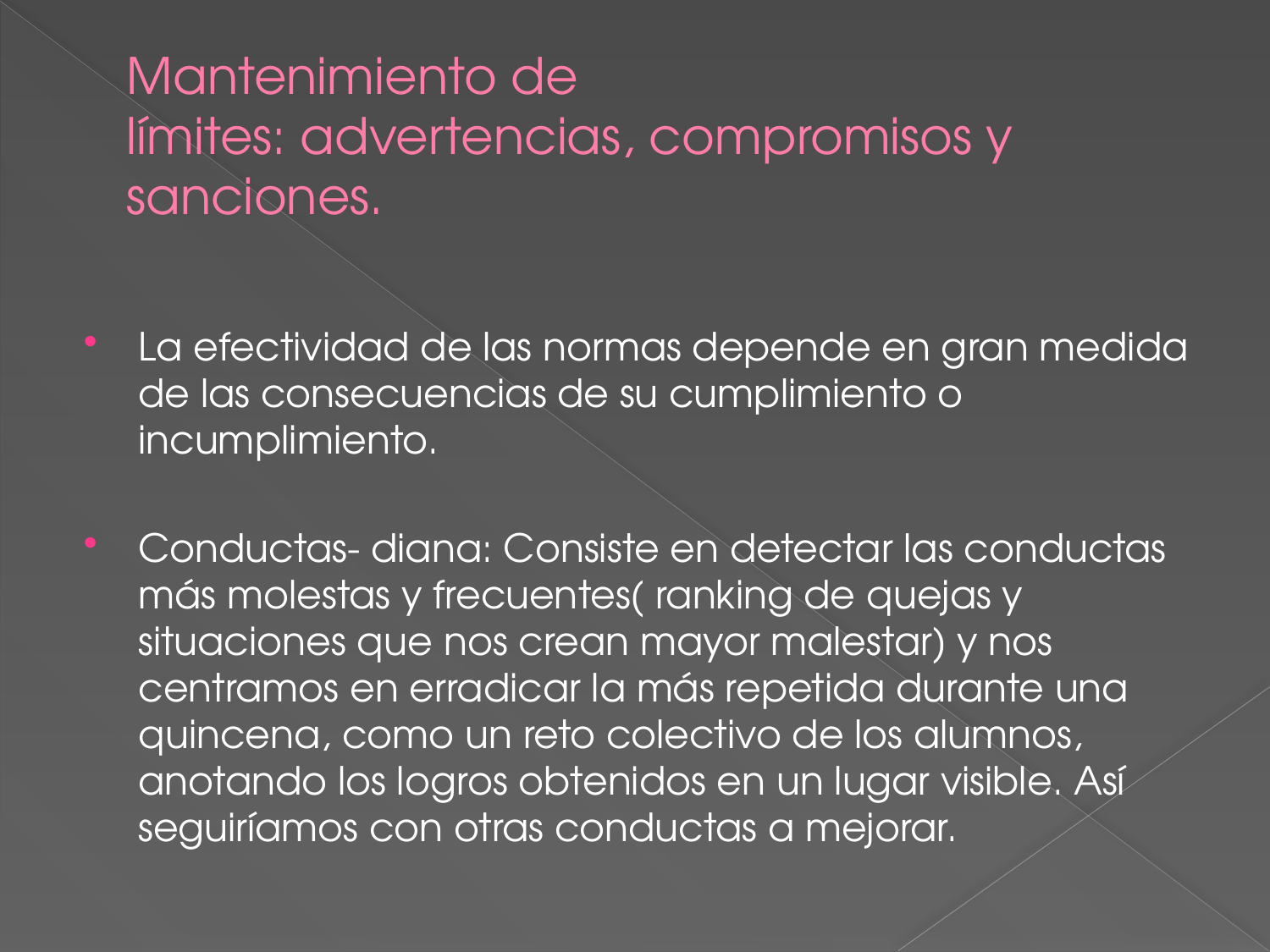

# Mantenimiento de límites: advertencias, compromisos y sanciones.

La efectividad de las normas depende en gran medida de las consecuencias de su cumplimiento o incumplimiento.

Conductas- diana: Consiste en detectar las conductas más molestas y frecuentes( ranking de quejas y situaciones que nos crean mayor malestar) y nos centramos en erradicar la más repetida durante una quincena, como un reto colectivo de los alumnos, anotando los logros obtenidos en un lugar visible. Así seguiríamos con otras conductas a mejorar.